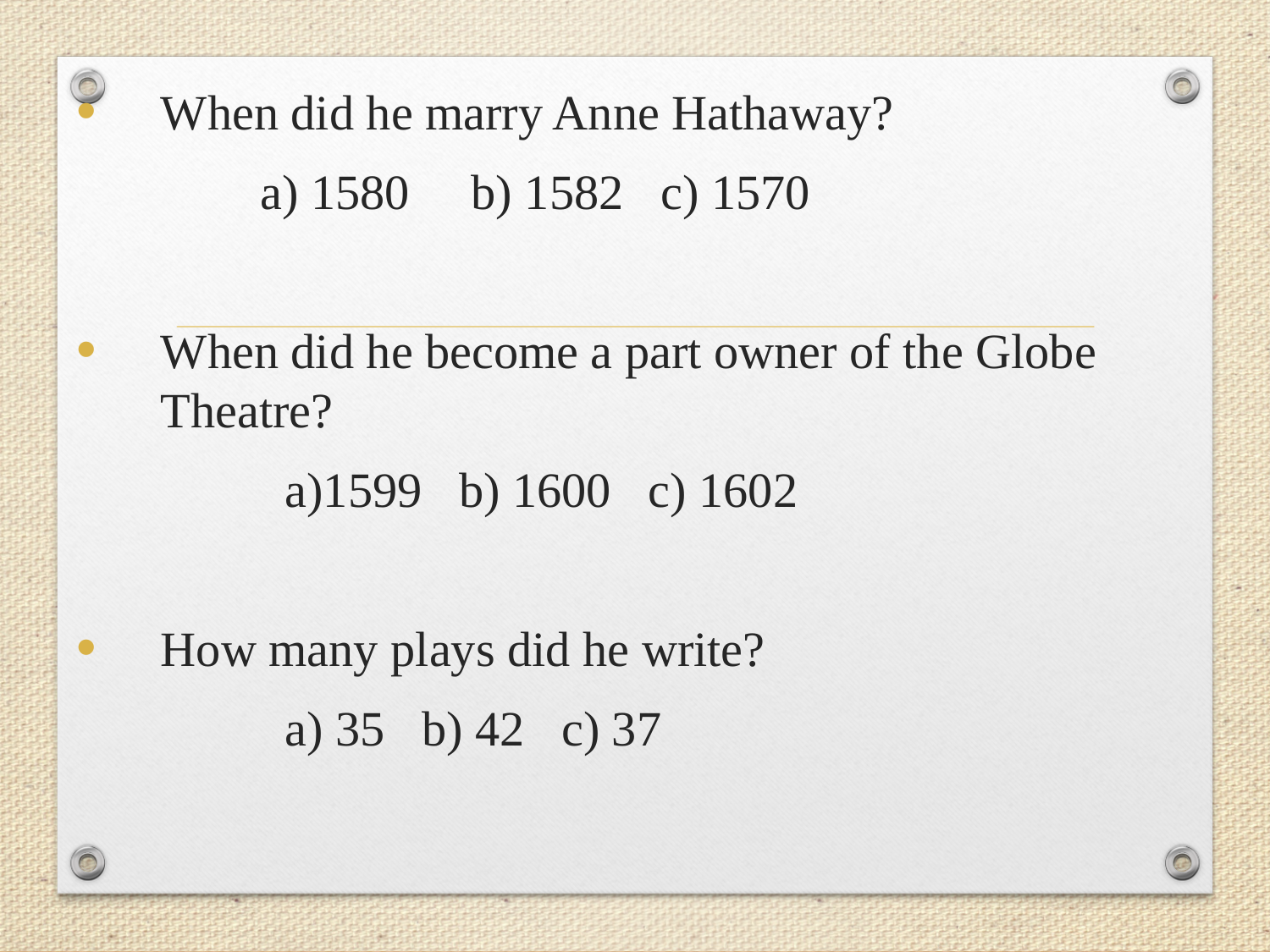

When did he marry Anne Hathaway?
               a) 1580     b) 1582   c) 1570

When did he become a part owner of the Globe Theatre?
                 a)1599   b) 1600   c) 1602

How many plays did he write?
                 a) 35   b) 42   c) 37